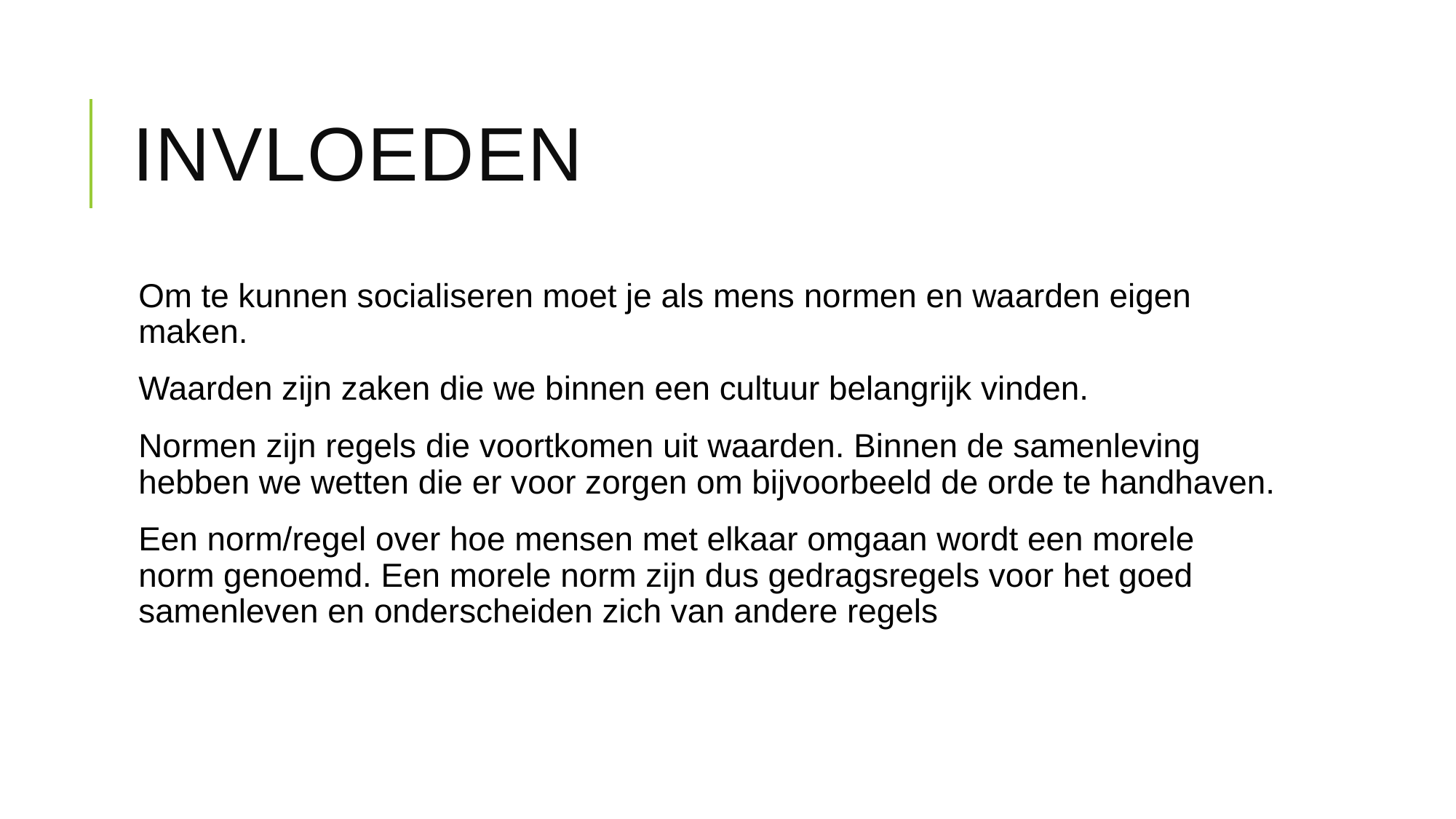

# Invloeden
Om te kunnen socialiseren moet je als mens normen en waarden eigen maken.
Waarden zijn zaken die we binnen een cultuur belangrijk vinden.
Normen zijn regels die voortkomen uit waarden. Binnen de samenleving hebben we wetten die er voor zorgen om bijvoorbeeld de orde te handhaven.
Een norm/regel over hoe mensen met elkaar omgaan wordt een morele norm genoemd. Een morele norm zijn dus gedragsregels voor het goed samenleven en onderscheiden zich van andere regels